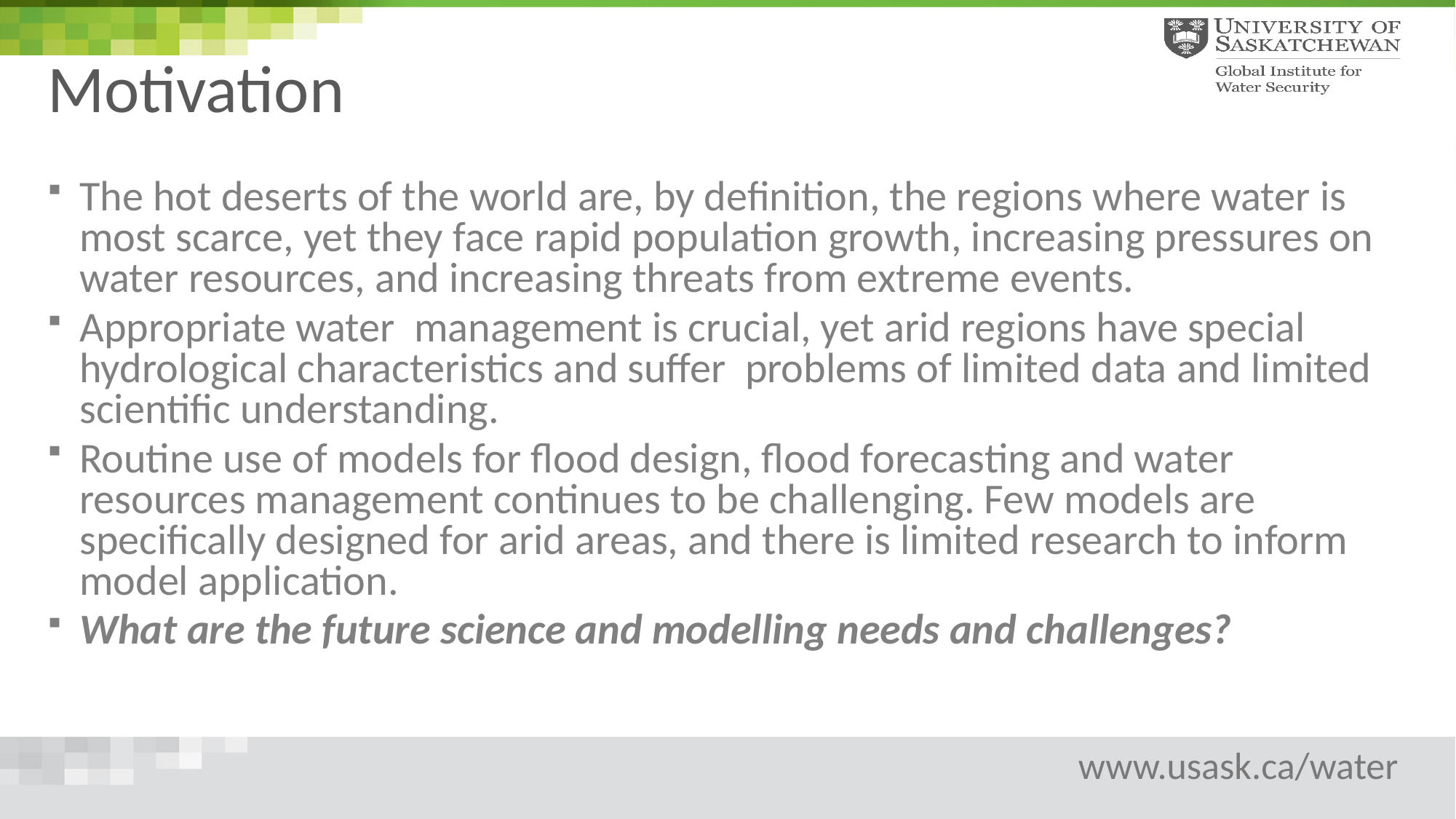

# Motivation
The hot deserts of the world are, by definition, the regions where water is most scarce, yet they face rapid population growth, increasing pressures on water resources, and increasing threats from extreme events.
Appropriate water  management is crucial, yet arid regions have special hydrological characteristics and suffer  problems of limited data and limited scientific understanding.
Routine use of models for flood design, flood forecasting and water resources management continues to be challenging. Few models are specifically designed for arid areas, and there is limited research to inform model application.
What are the future science and modelling needs and challenges?